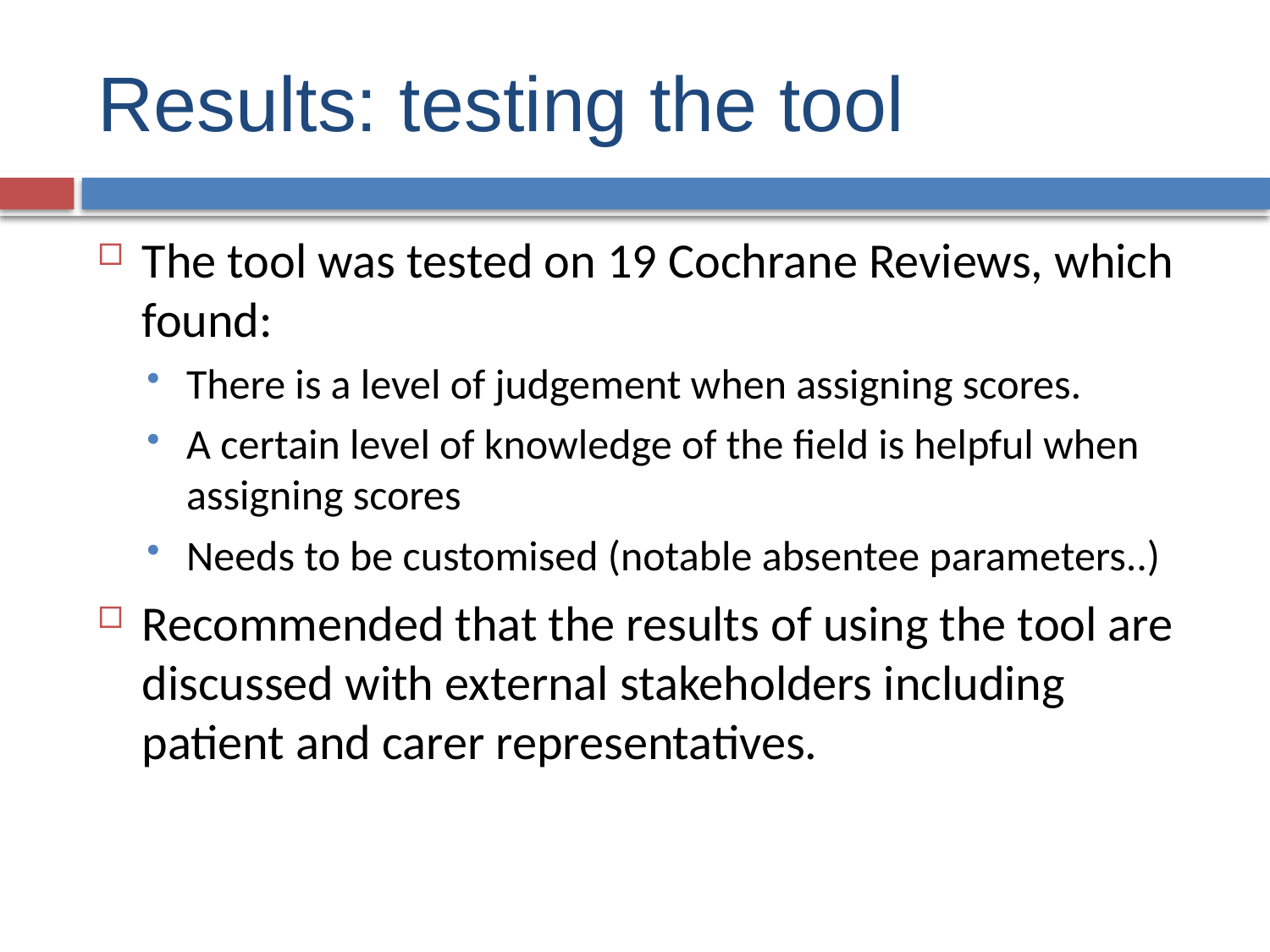

# Results: testing the tool
The tool was tested on 19 Cochrane Reviews, which found:
There is a level of judgement when assigning scores.
A certain level of knowledge of the field is helpful when assigning scores
Needs to be customised (notable absentee parameters..)
Recommended that the results of using the tool are discussed with external stakeholders including patient and carer representatives.